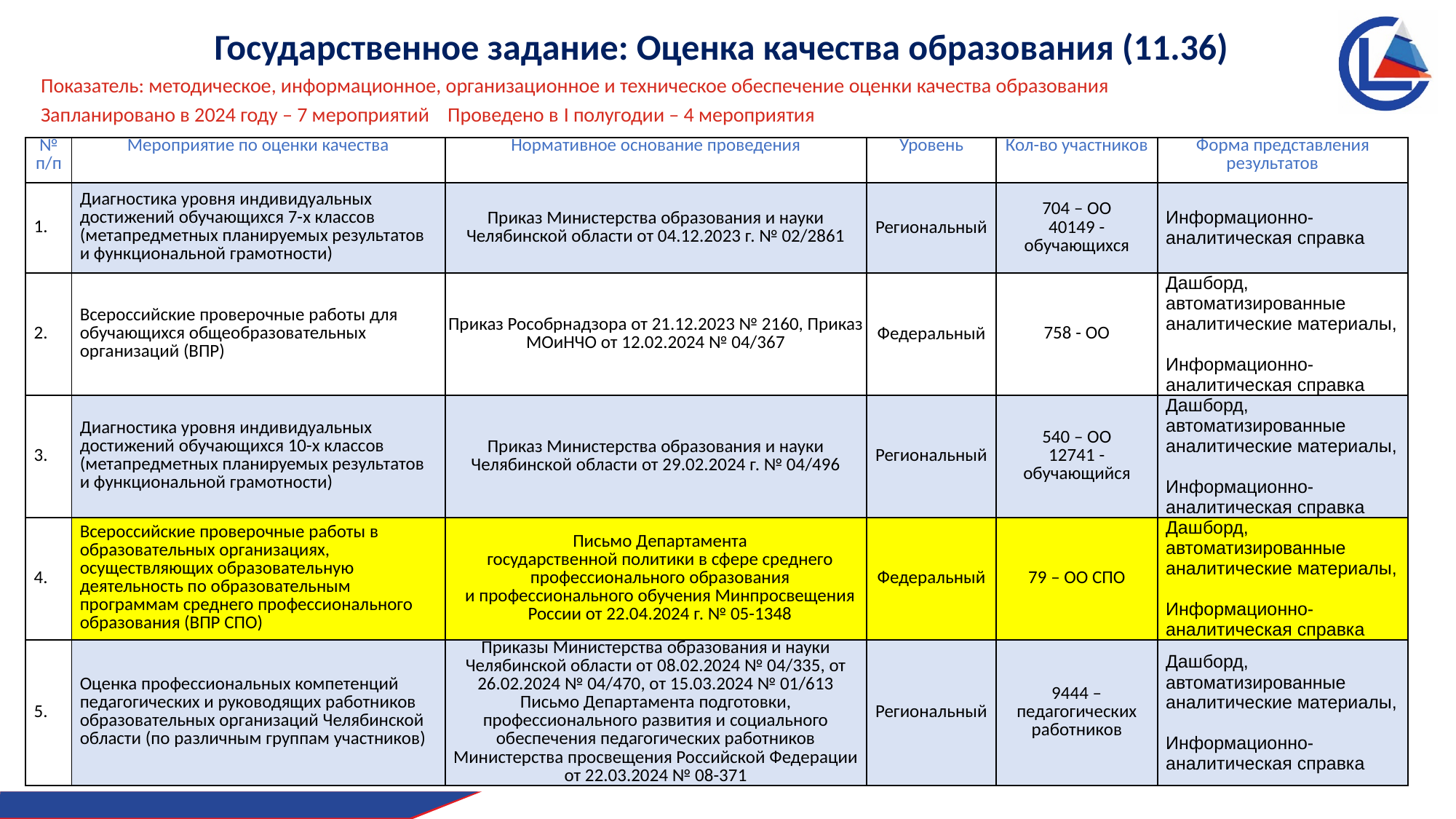

# Государственное задание: Оценка качества образования (11.36)
Показатель: методическое, информационное, организационное и техническое обеспечение оценки качества образования
Запланировано в 2024 году – 7 мероприятий    Проведено в I полугодии – 4 мероприятия

| № п/п | Мероприятие по оценки качества | Нормативное основание проведения | Уровень | Кол-во участников | Форма представления результатов |
| --- | --- | --- | --- | --- | --- |
| 1. | Диагностика уровня индивидуальных достижений обучающихся 7-х классов (метапредметных планируемых результатов и функциональной грамотности) | Приказ Министерства образования и науки Челябинской области от 04.12.2023 г. № 02/2861 | Региональный | 704 – ОО 40149 - обучающихся | Информационно-аналитическая справка |
| 2. | Всероссийские проверочные работы для обучающихся общеобразовательных организаций (ВПР) | Приказ Рособрнадзора от 21.12.2023 № 2160, Приказ МОиНЧО от 12.02.2024 № 04/367 | Федеральный | 758 - ОО | Дашборд, автоматизированные аналитические материалы, Информационно-аналитическая справка |
| 3. | Диагностика уровня индивидуальных достижений обучающихся 10-х классов (метапредметных планируемых результатов и функциональной грамотности) | Приказ Министерства образования и науки Челябинской области от 29.02.2024 г. № 04/496 | Региональный | 540 – ОО 12741 - обучающийся | Дашборд, автоматизированные аналитические материалы, Информационно-аналитическая справка |
| 4. | Всероссийские проверочные работы в образовательных организациях, осуществляющих образовательную деятельность по образовательным программам среднего профессионального образования (ВПР СПО) | Письмо Департамента государственной политики в сфере среднего профессионального образования и профессионального обучения Минпросвещения России от 22.04.2024 г. № 05-1348 | Федеральный | 79 – ОО СПО | Дашборд, автоматизированные аналитические материалы, Информационно-аналитическая справка |
| 5. | Оценка профессиональных компетенций педагогических и руководящих работников образовательных организаций Челябинской области (по различным группам участников) | Приказы Министерства образования и науки Челябинской области от 08.02.2024 № 04/335, от 26.02.2024 № 04/470, от 15.03.2024 № 01/613 Письмо Департамента подготовки, профессионального развития и социального обеспечения педагогических работников Министерства просвещения Российской Федерации от 22.03.2024 № 08-371 | Региональный | 9444 – педагогических работников | Дашборд, автоматизированные аналитические материалы, Информационно-аналитическая справка |